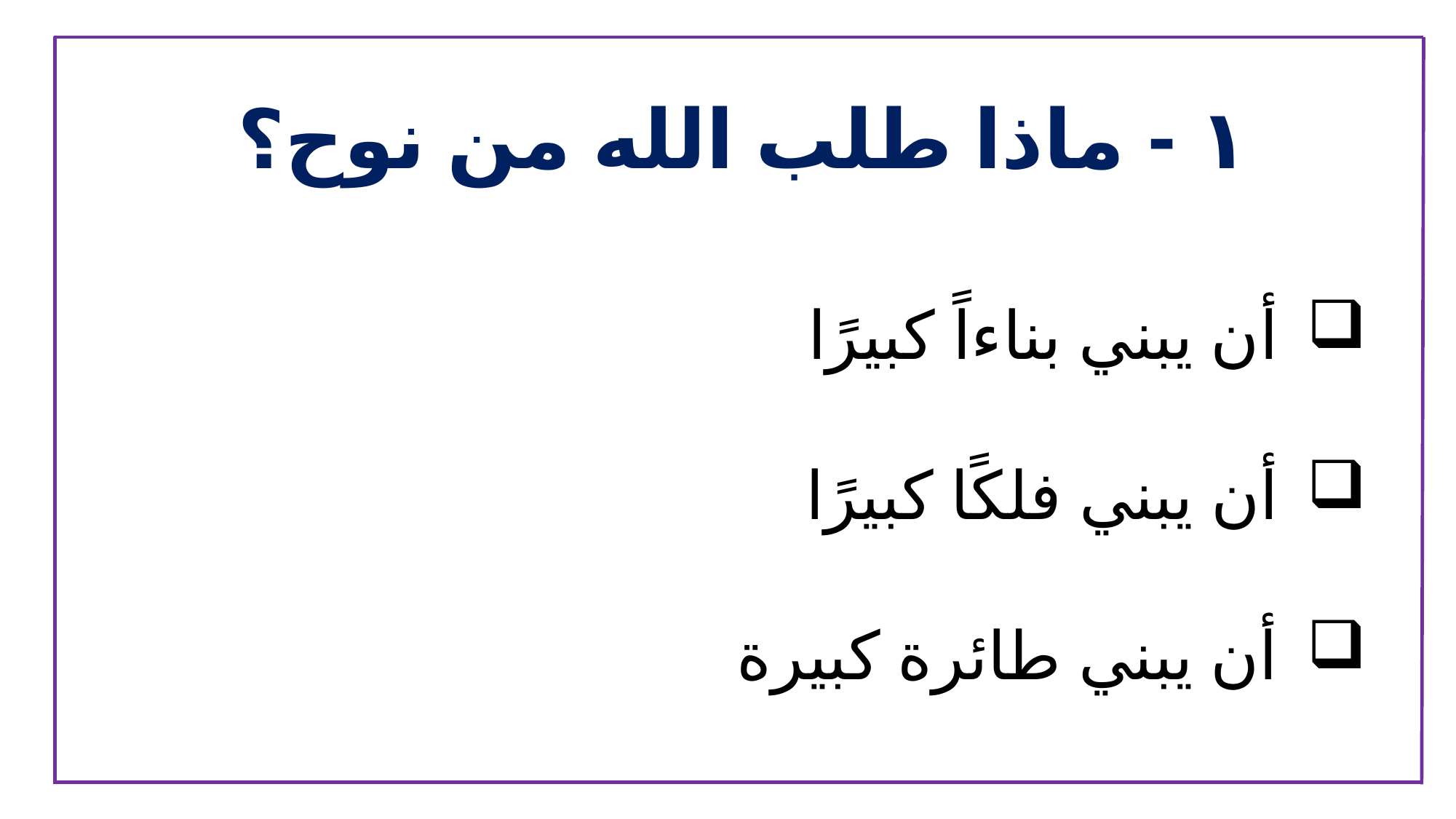

١ - ماذا طلب الله من نوح؟
أن يبني بناءاً كبيرًا
أن يبني فلكًا كبيرًا
أن يبني طائرة كبيرة